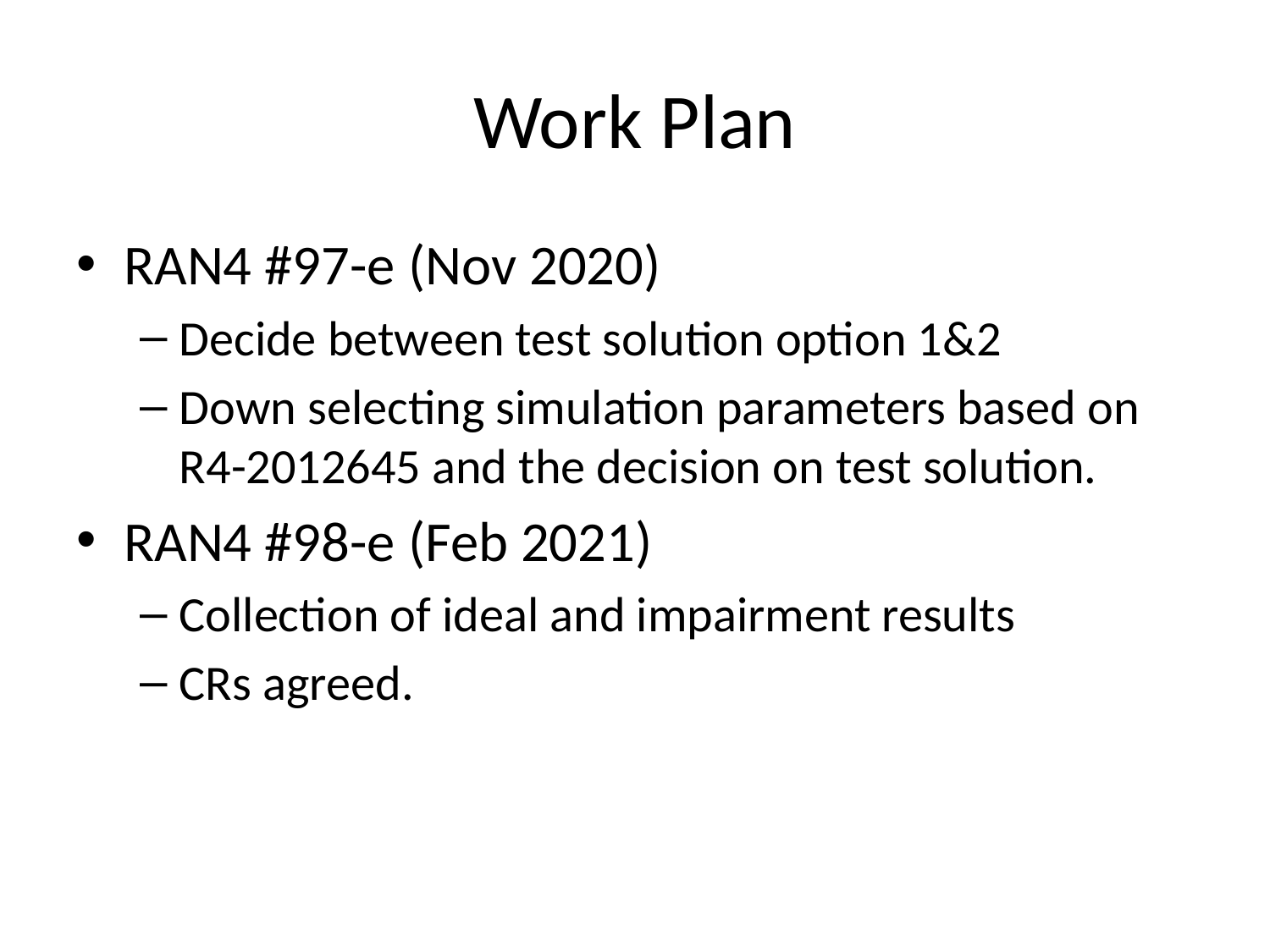

# Work Plan
RAN4 #97-e (Nov 2020)
Decide between test solution option 1&2
Down selecting simulation parameters based on R4-2012645 and the decision on test solution.
RAN4 #98-e (Feb 2021)
Collection of ideal and impairment results
CRs agreed.